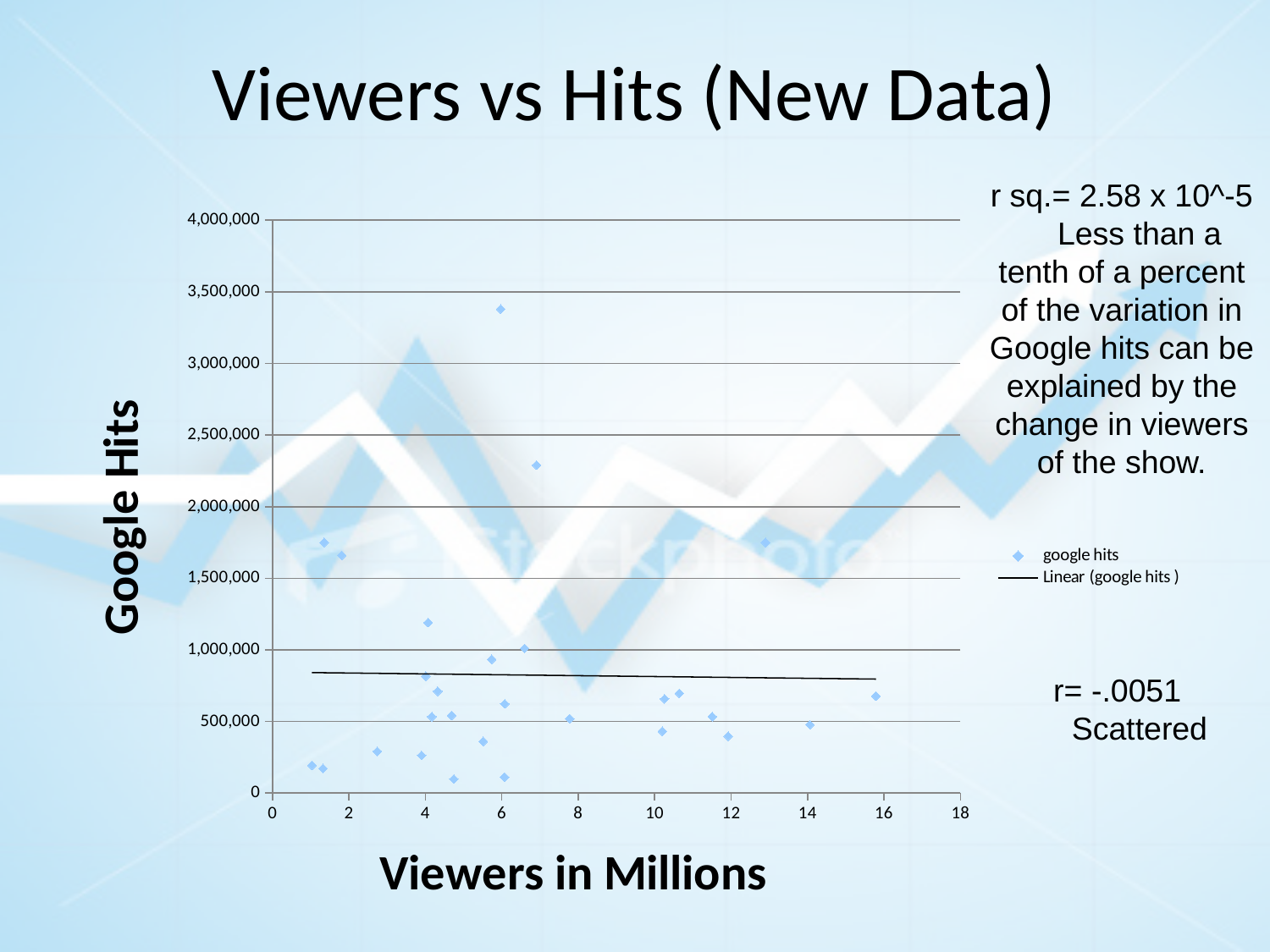

# Viewers vs Hits (New Data)
r sq.= 2.58 x 10^-5
    Less than a tenth of a percent of the variation in Google hits can be explained by the change in viewers of the show.

r= -.0051
    Scattered

### Chart

| Category | google hits  |
|---|---|